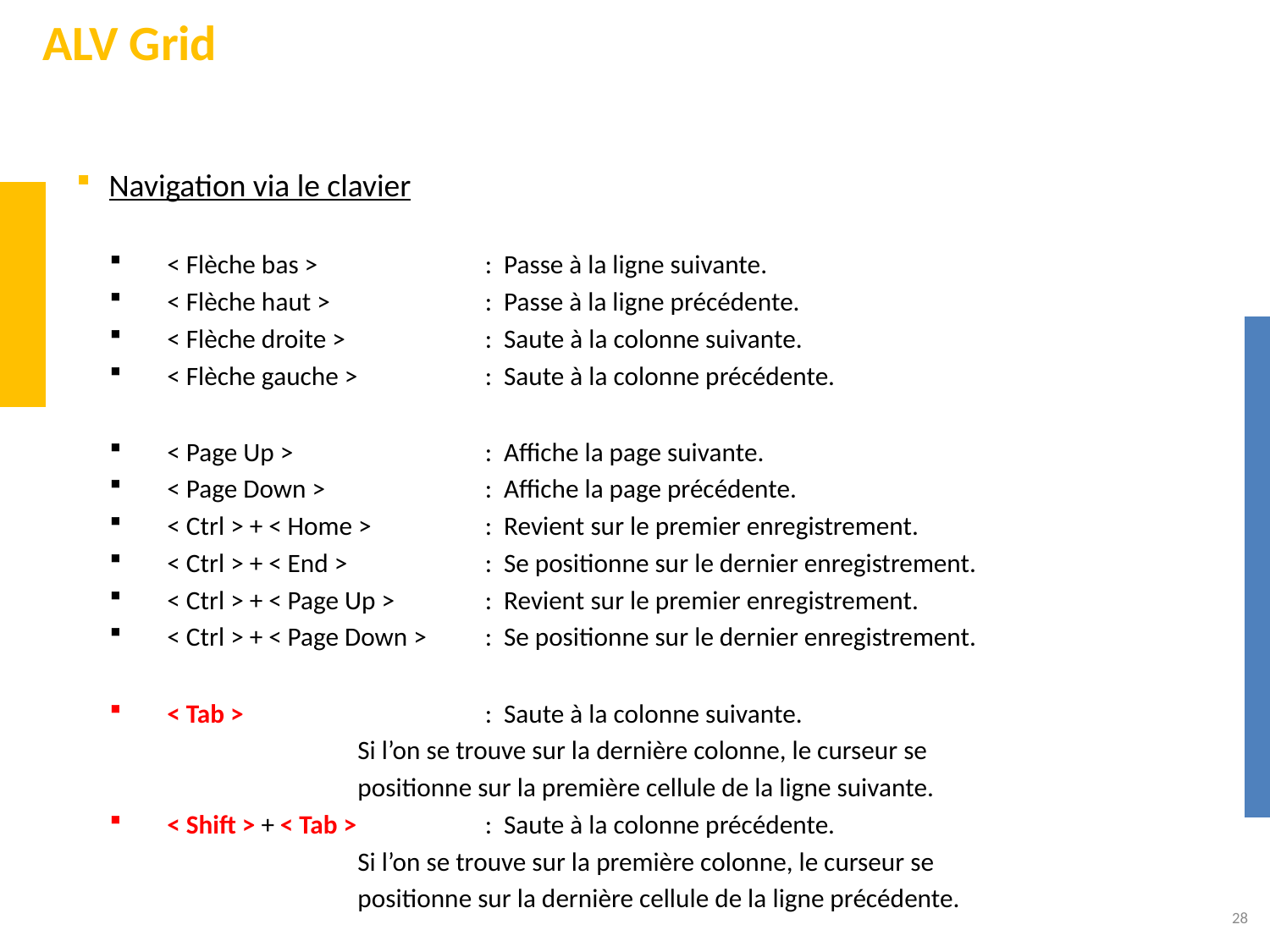

# ALV Grid
Navigation via le clavier

< Flèche bas > 	:	Passe à la ligne suivante.
< Flèche haut > 	:	Passe à la ligne précédente.
< Flèche droite > 	:	Saute à la colonne suivante.
< Flèche gauche > 	:	Saute à la colonne précédente.

< Page Up > 	:	Affiche la page suivante.
< Page Down > 	:	Affiche la page précédente.
< Ctrl > + < Home > 	:	Revient sur le premier enregistrement.
< Ctrl > + < End > 	:	Se positionne sur le dernier enregistrement.
< Ctrl > + < Page Up > 	:	Revient sur le premier enregistrement.
< Ctrl > + < Page Down > 	:	Se positionne sur le dernier enregistrement.

< Tab > 	:	Saute à la colonne suivante.
			Si l’on se trouve sur la dernière colonne, le curseur se
			positionne sur la première cellule de la ligne suivante.
< Shift > + < Tab > 	:	Saute à la colonne précédente.
			Si l’on se trouve sur la première colonne, le curseur se
			positionne sur la dernière cellule de la ligne précédente.
28